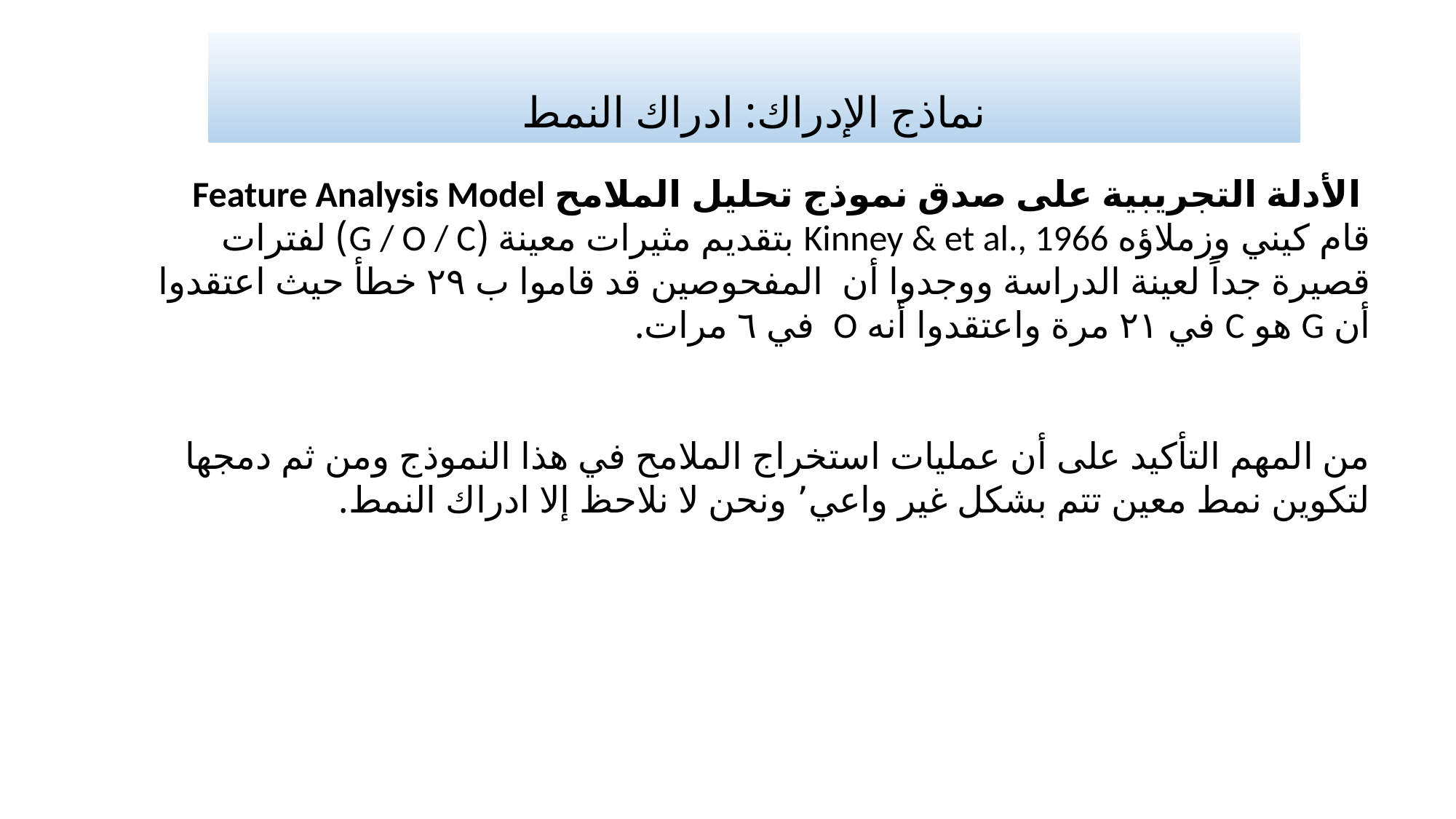

# نماذج الإدراك: ادراك النمط
 الأدلة التجريبية على صدق نموذج تحليل الملامح Feature Analysis Model
قام كيني وزملاؤه Kinney & et al., 1966 بتقديم مثيرات معينة (G / O / C) لفترات قصيرة جداً لعينة الدراسة ووجدوا أن  المفحوصين قد قاموا ب ٢٩ خطأ حيث اعتقدوا أن G هو C في ٢١ مرة واعتقدوا أنه O  في ٦ مرات.

من المهم التأكيد على أن عمليات استخراج الملامح في هذا النموذج ومن ثم دمجها لتكوين نمط معين تتم بشكل غير واعي٬ ونحن لا نلاحظ إلا ادراك النمط.